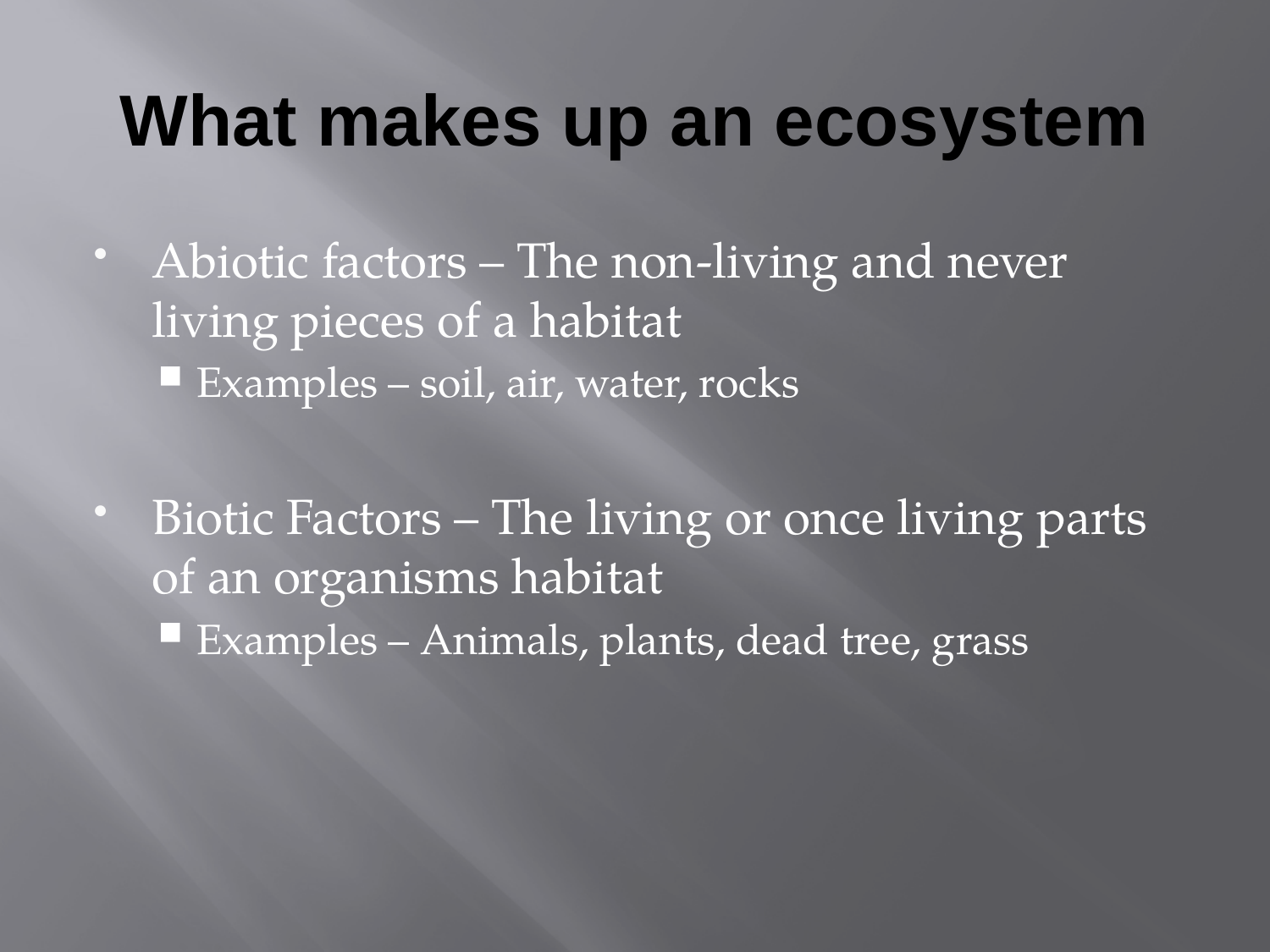

# What makes up an ecosystem
Abiotic factors – The non-living and never living pieces of a habitat
Examples – soil, air, water, rocks

Biotic Factors – The living or once living parts of an organisms habitat
Examples – Animals, plants, dead tree, grass